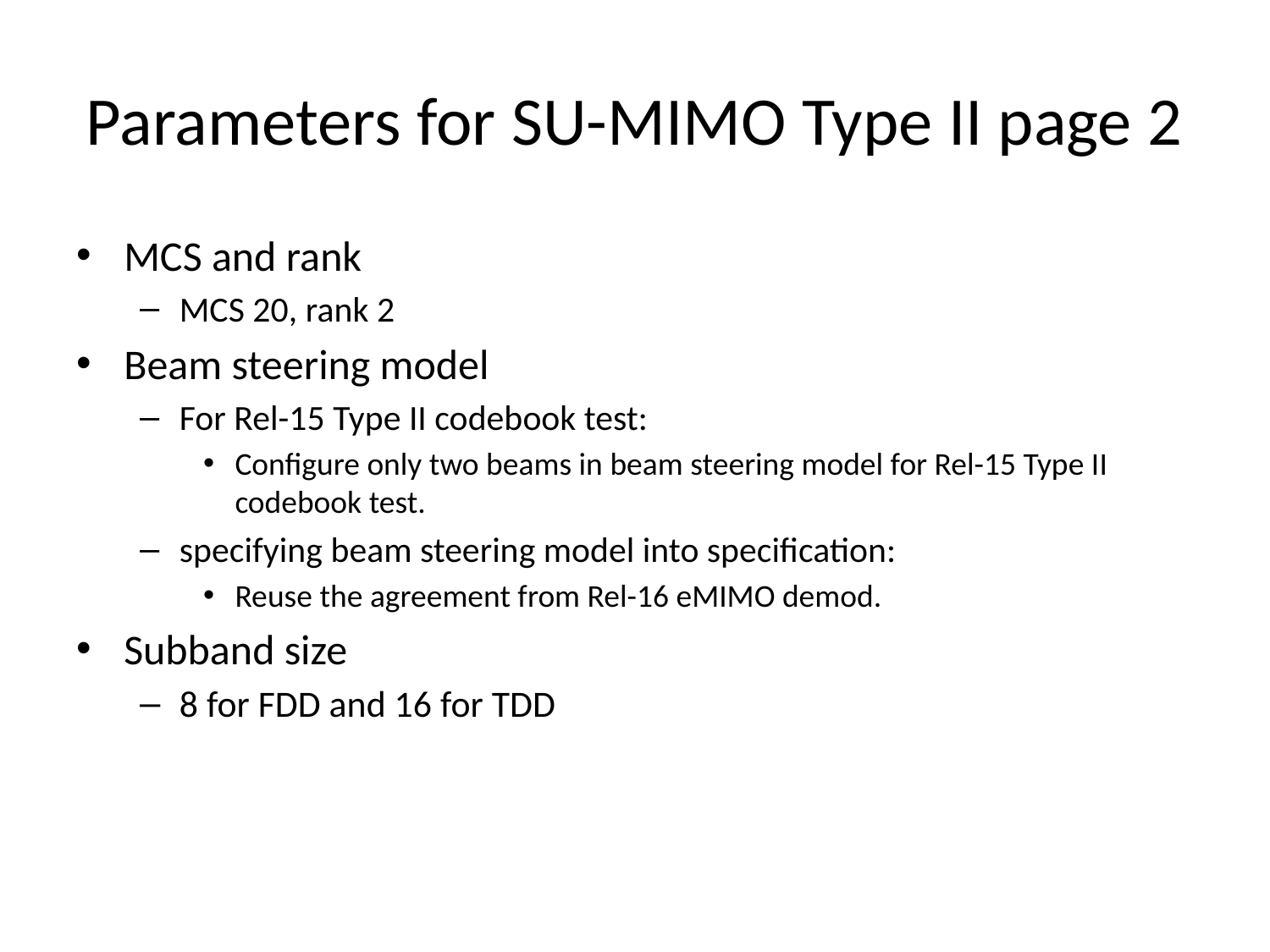

# Parameters for SU-MIMO Type II page 2
MCS and rank
MCS 20, rank 2
Beam steering model
For Rel-15 Type II codebook test:
Configure only two beams in beam steering model for Rel-15 Type II codebook test.
specifying beam steering model into specification:
Reuse the agreement from Rel-16 eMIMO demod.
Subband size
8 for FDD and 16 for TDD